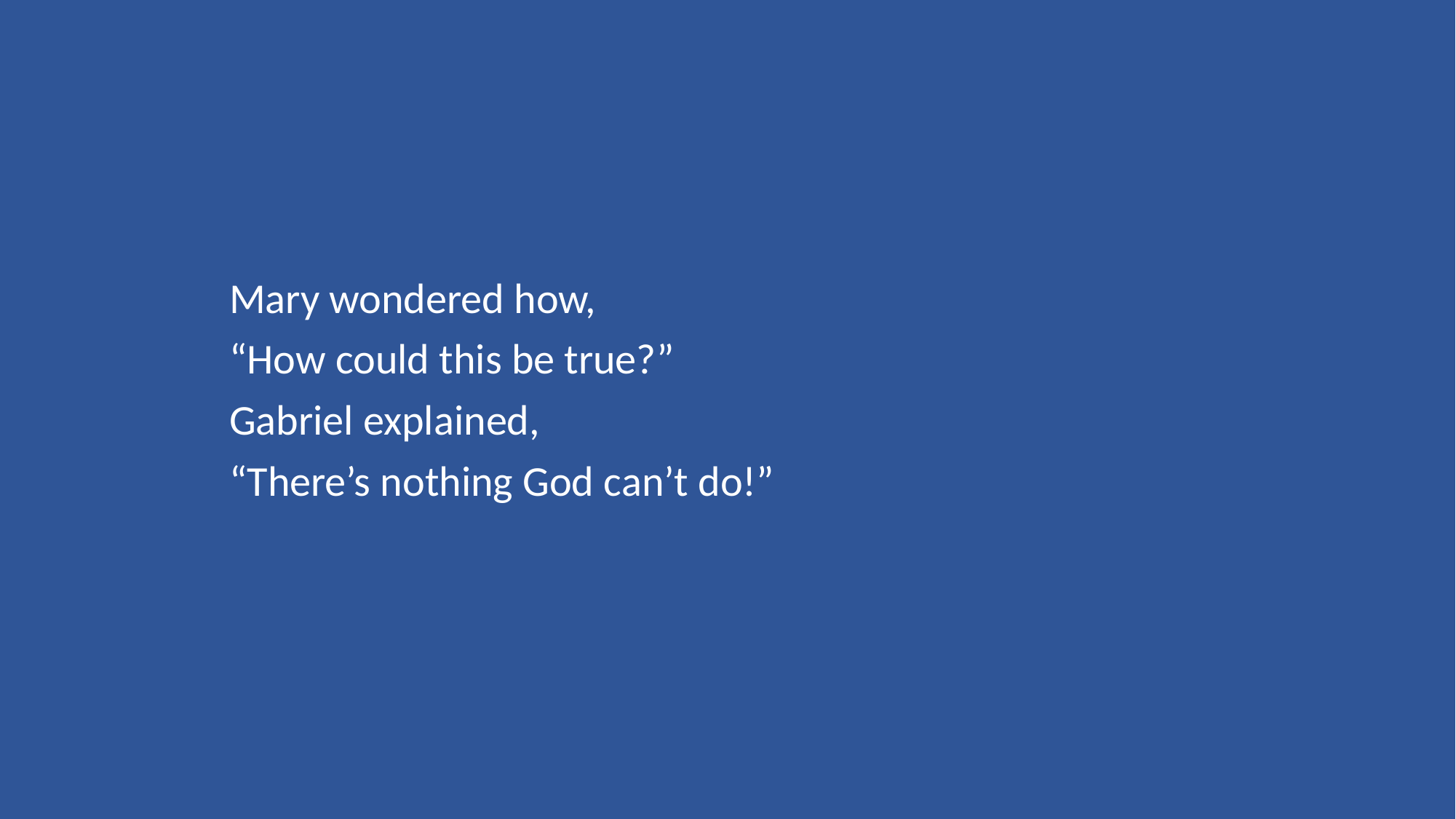

Mary wondered how,
“How could this be true?”
Gabriel explained,
“There’s nothing God can’t do!”